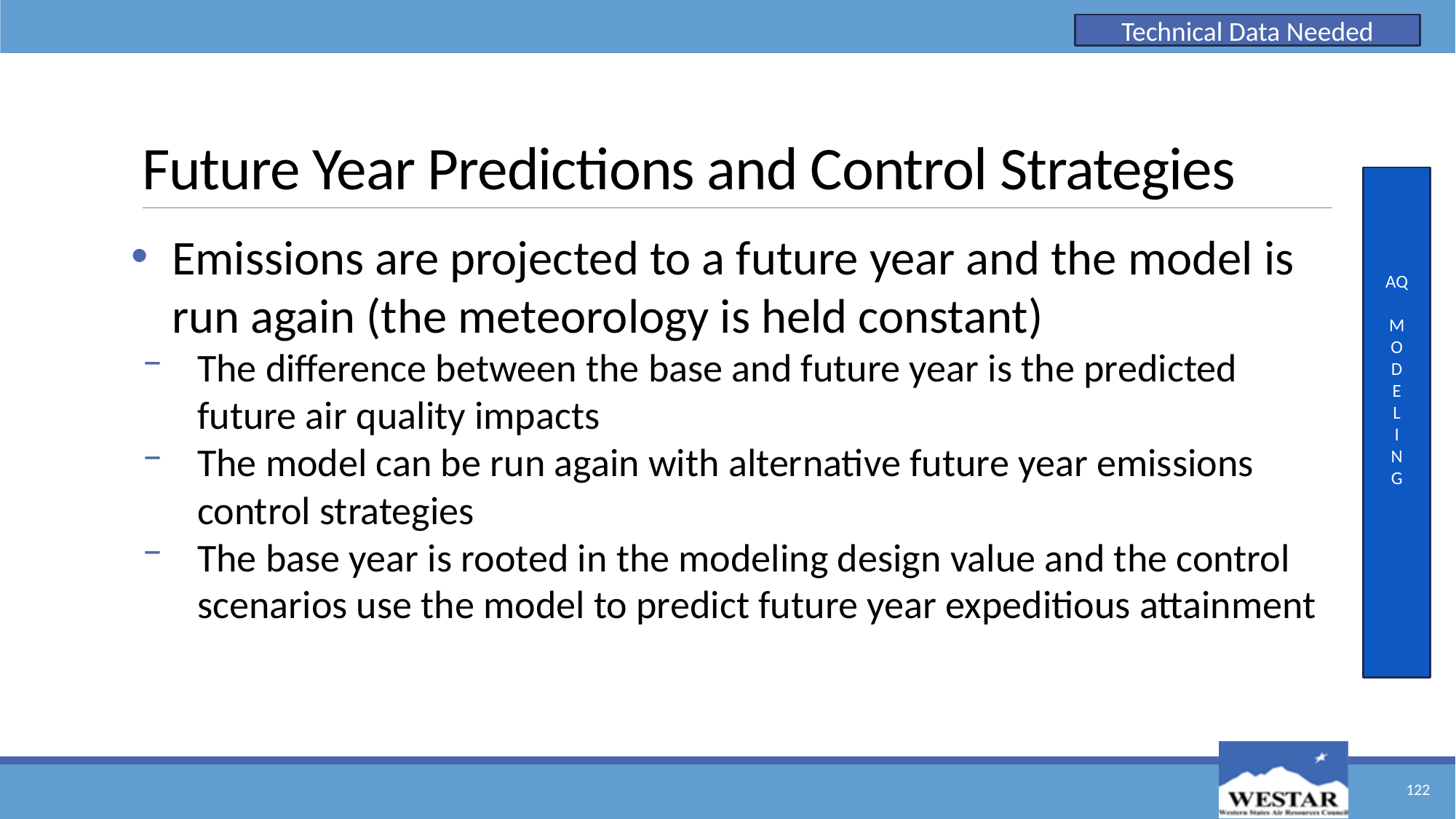

Technical Data Needed
# Future Year Predictions and Control Strategies
AQ

M
O
D
E
L
I
N
G

Emissions are projected to a future year and the model is run again (the meteorology is held constant)
The difference between the base and future year is the predicted future air quality impacts
The model can be run again with alternative future year emissions control strategies
The base year is rooted in the modeling design value and the control scenarios use the model to predict future year expeditious attainment

122